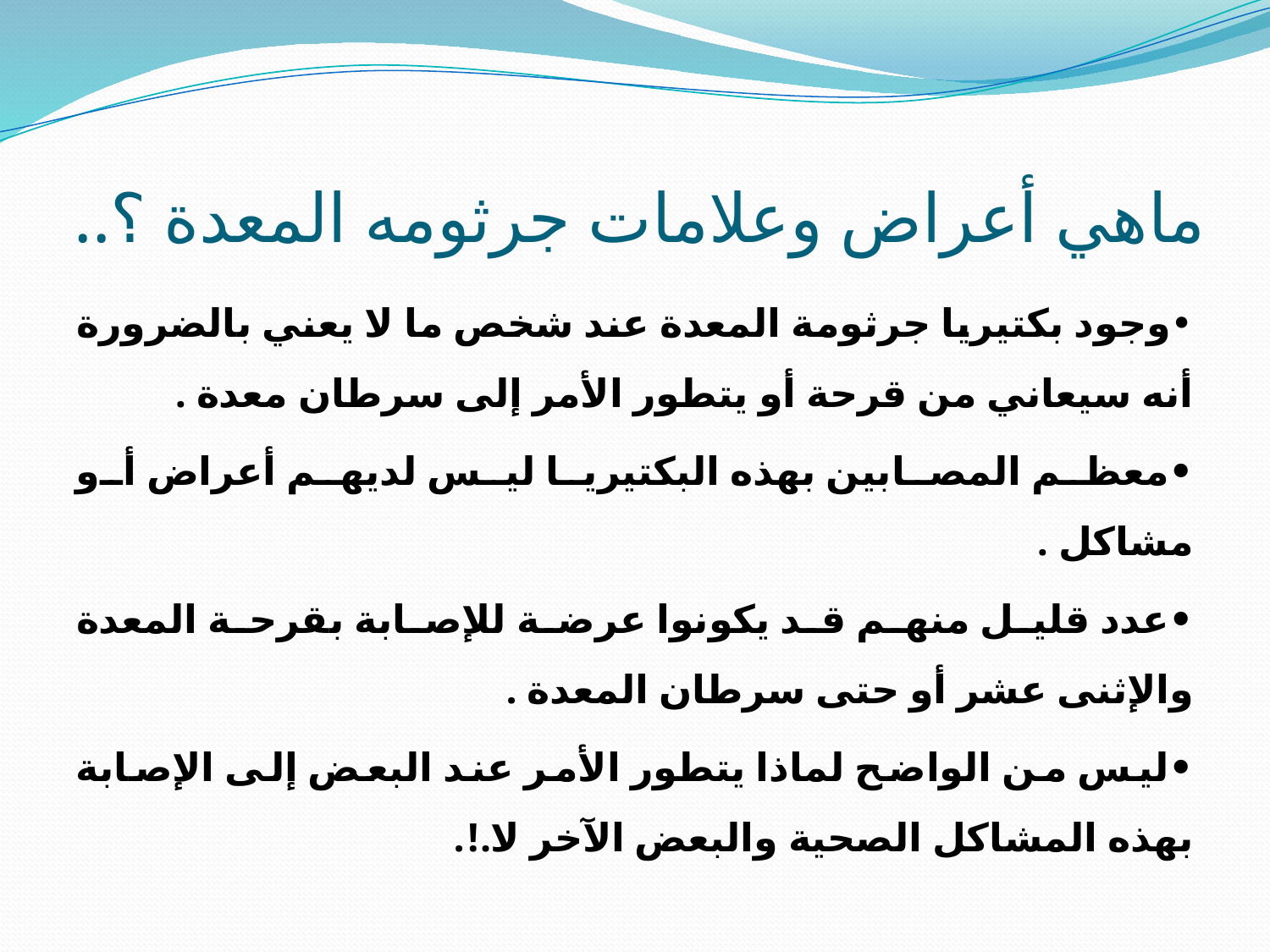

# ماهي أعراض وعلامات جرثومه المعدة ؟..
•وجود بكتيريا جرثومة المعدة عند شخص ما لا يعني بالضرورة أنه سيعاني من قرحة أو يتطور الأمر إلى سرطان معدة .
•معظم المصابين بهذه البكتيريا ليس لديهم أعراض أو مشاكل .
•عدد قليل منهم قد يكونوا عرضة للإصابة بقرحة المعدة والإثنى عشر أو حتى سرطان المعدة .
•ليس من الواضح لماذا يتطور الأمر عند البعض إلى الإصابة بهذه المشاكل الصحية والبعض الآخر لا.!.